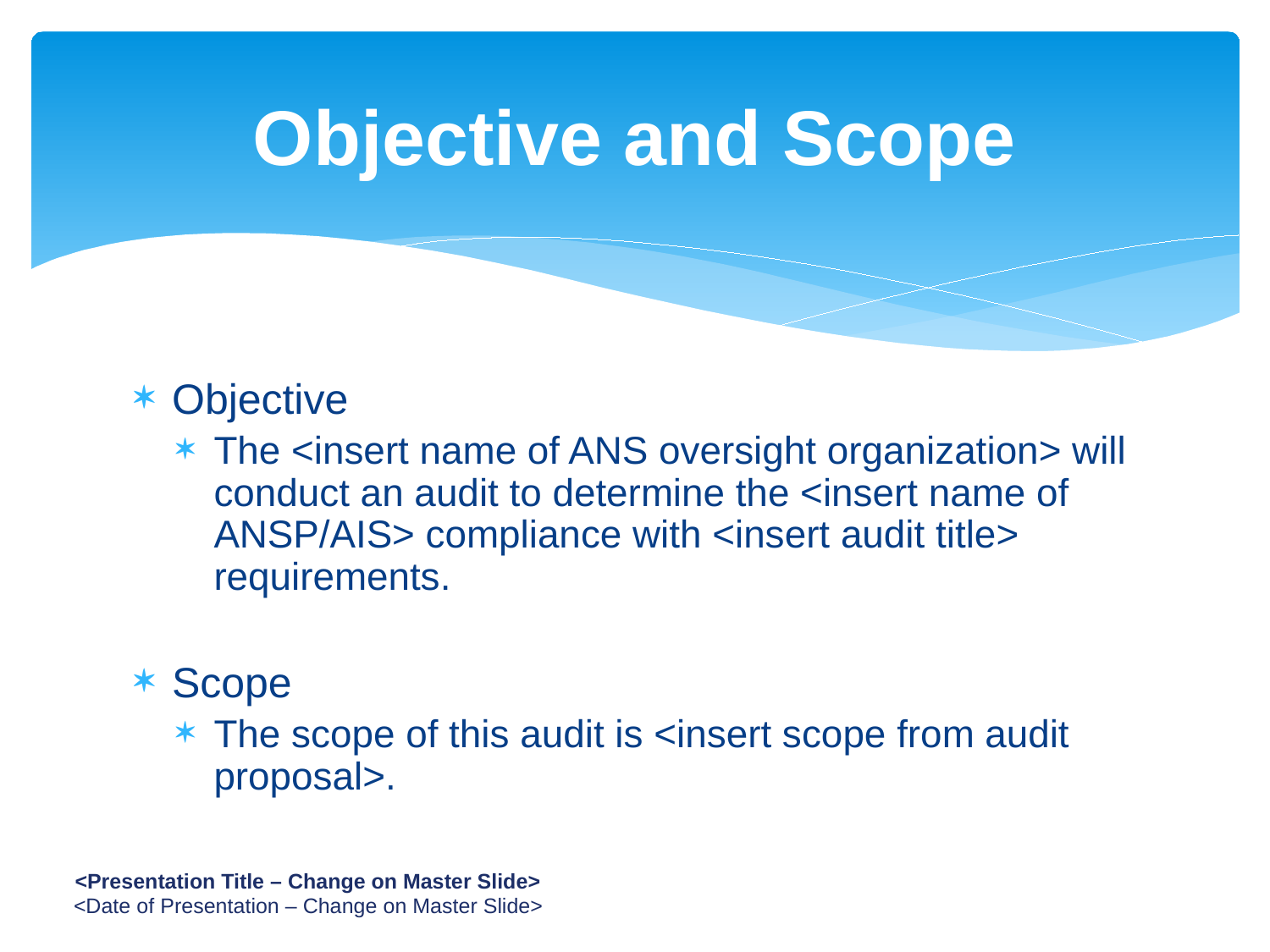

# Objective and Scope
Objective
The <insert name of ANS oversight organization> will conduct an audit to determine the <insert name of ANSP/AIS> compliance with <insert audit title> requirements.

Scope
The scope of this audit is <insert scope from audit proposal>.

3